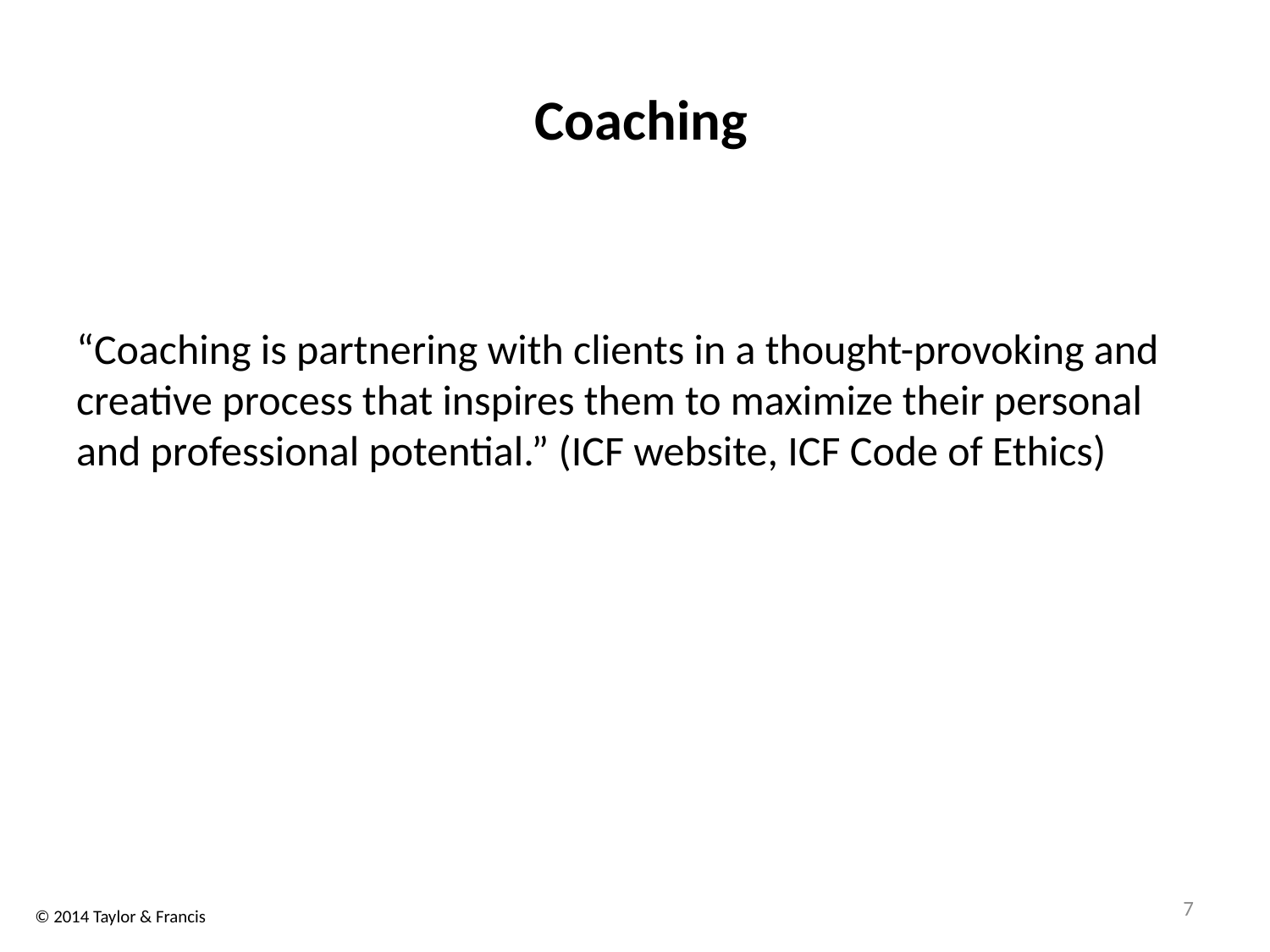

# Coaching
“Coaching is partnering with clients in a thought-provoking and creative process that inspires them to maximize their personal and professional potential.” (ICF website, ICF Code of Ethics)
7
© 2014 Taylor & Francis